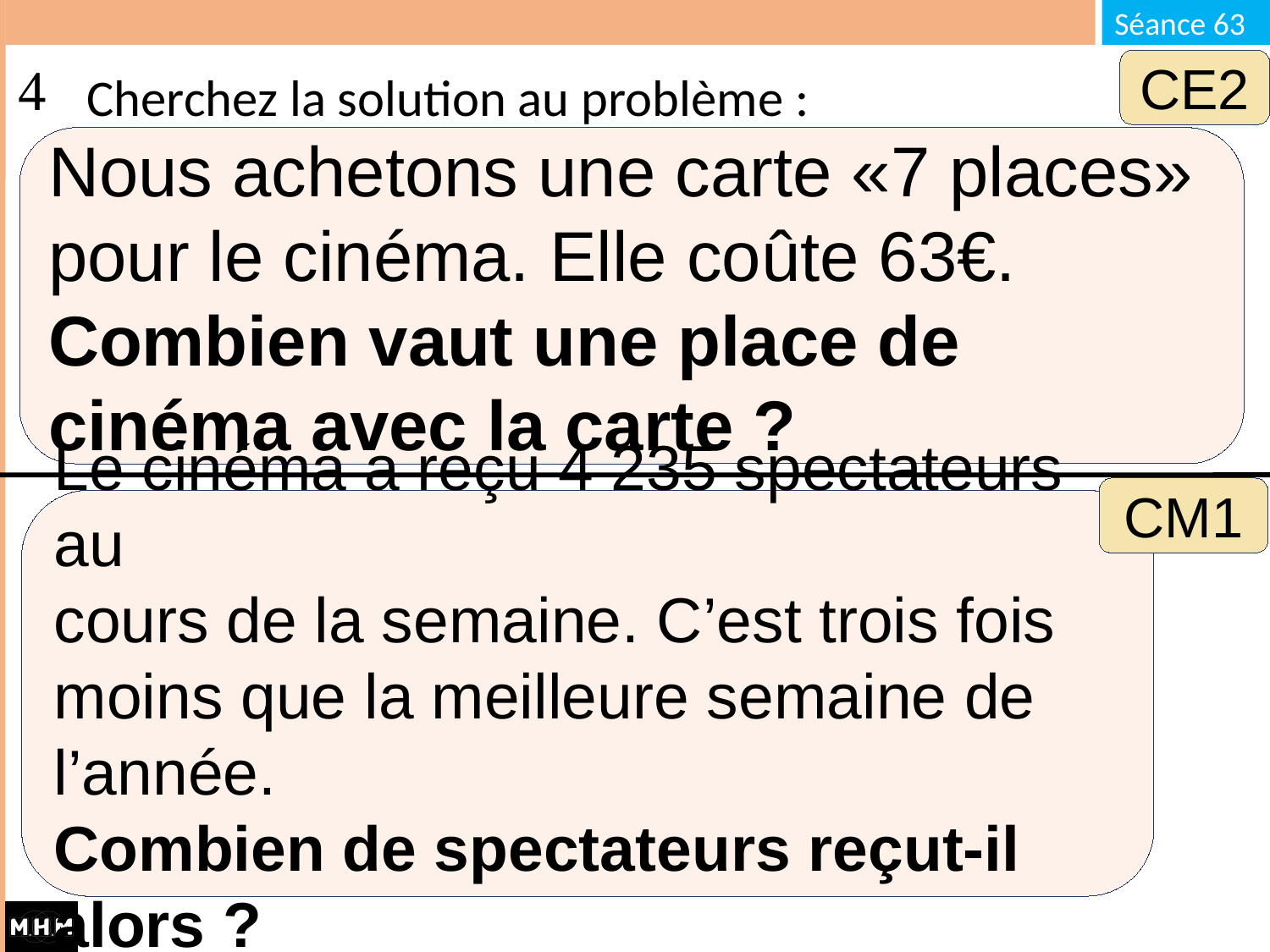

# Cherchez la solution au problème :
CE2
Nous achetons une carte «7 places»
pour le cinéma. Elle coûte 63€.
Combien vaut une place de cinéma avec la carte ?

CM1
Le cinéma a reçu 4 235 spectateurs au
cours de la semaine. C’est trois fois moins que la meilleure semaine de l’année.
Combien de spectateurs reçut-il alors ?